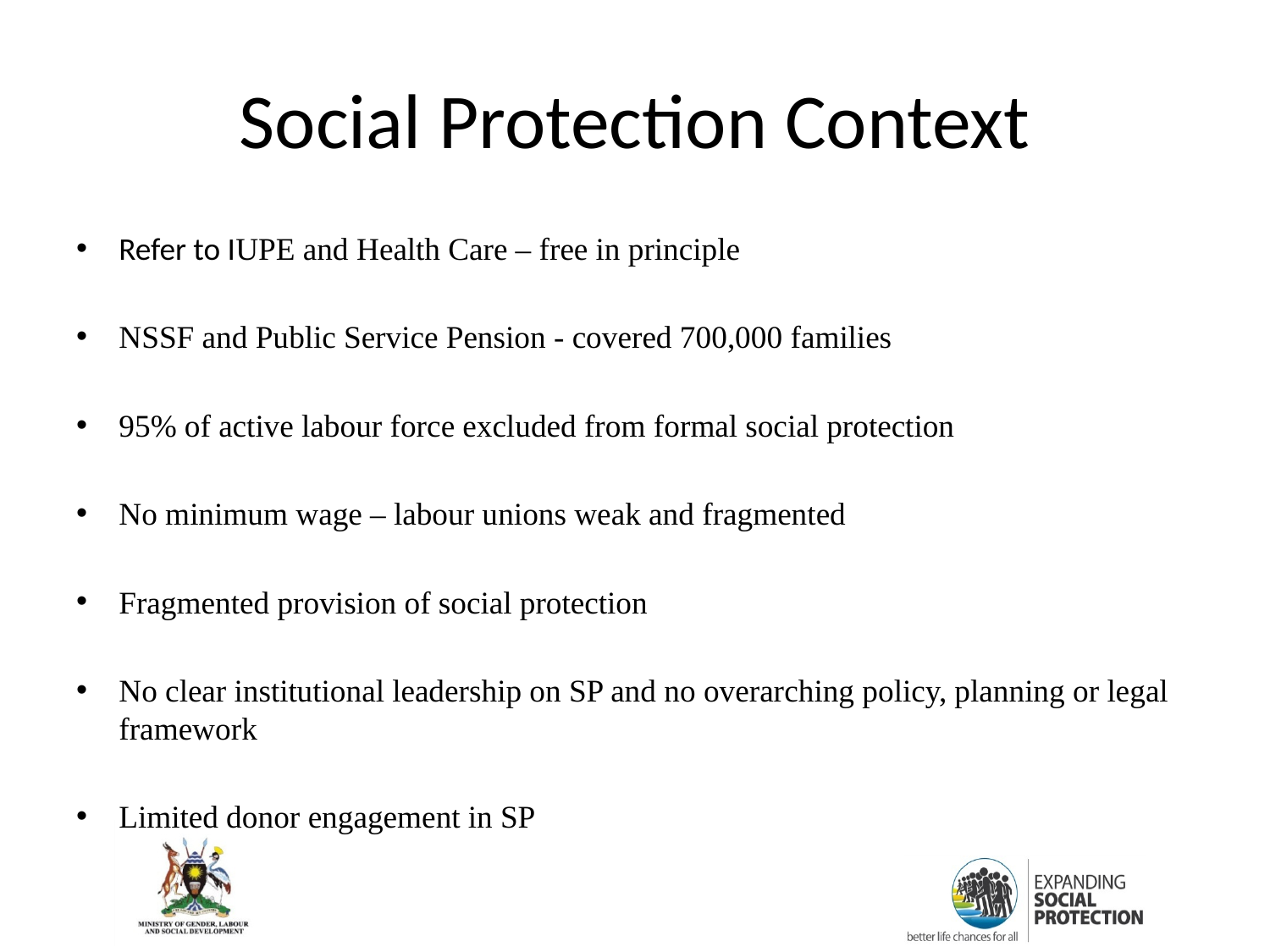

# Social Protection Context
Refer to IUPE and Health Care – free in principle

NSSF and Public Service Pension - covered 700,000 families

95% of active labour force excluded from formal social protection

No minimum wage – labour unions weak and fragmented

Fragmented provision of social protection

No clear institutional leadership on SP and no overarching policy, planning or legal framework

Limited donor engagement in SP